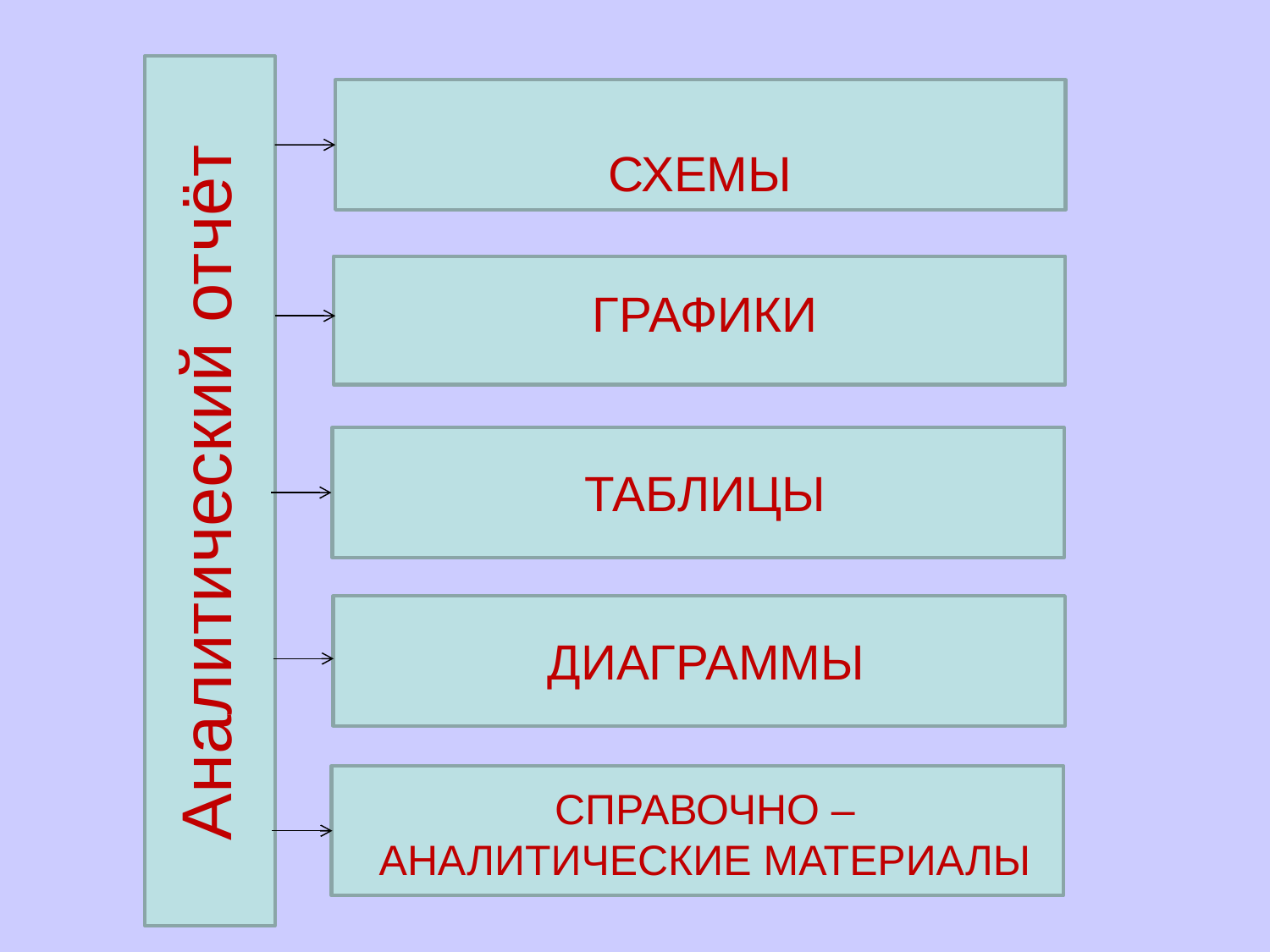

Аналитический отчёт
СХЕМЫ

ГРАФИКИ

ТАБЛИЦЫ

ДИАГРАММЫ

СПРАВОЧНО – АНАЛИТИЧЕСКИЕ МАТЕРИАЛЫ